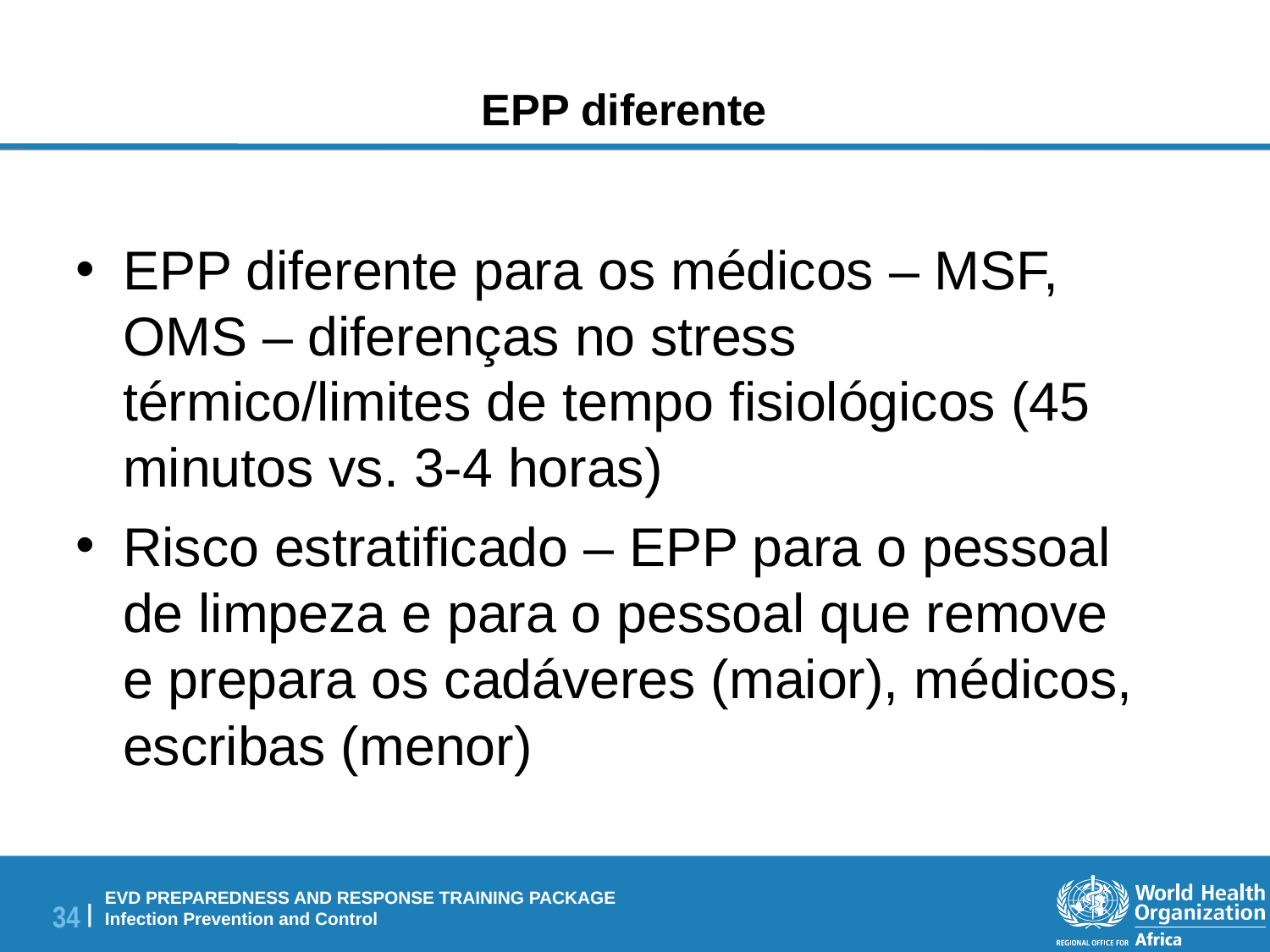

# EPP diferente
EPP diferente para os médicos – MSF, OMS – diferenças no stress térmico/limites de tempo fisiológicos (45 minutos vs. 3-4 horas)
Risco estratificado – EPP para o pessoal de limpeza e para o pessoal que remove e prepara os cadáveres (maior), médicos, escribas (menor)